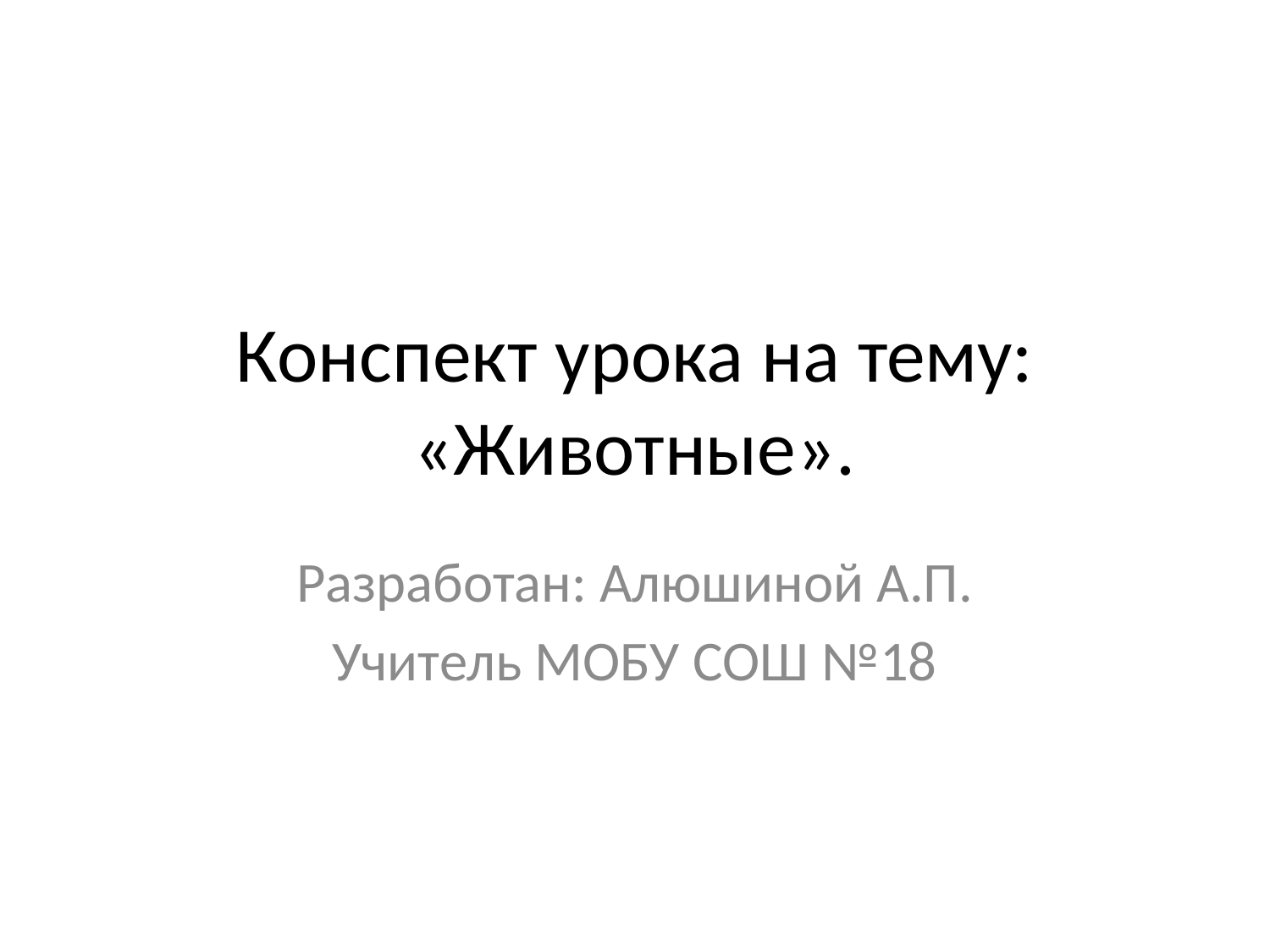

# Конспект урока на тему: «Животные».
Разработан: Алюшиной А.П.
Учитель МОБУ СОШ №18